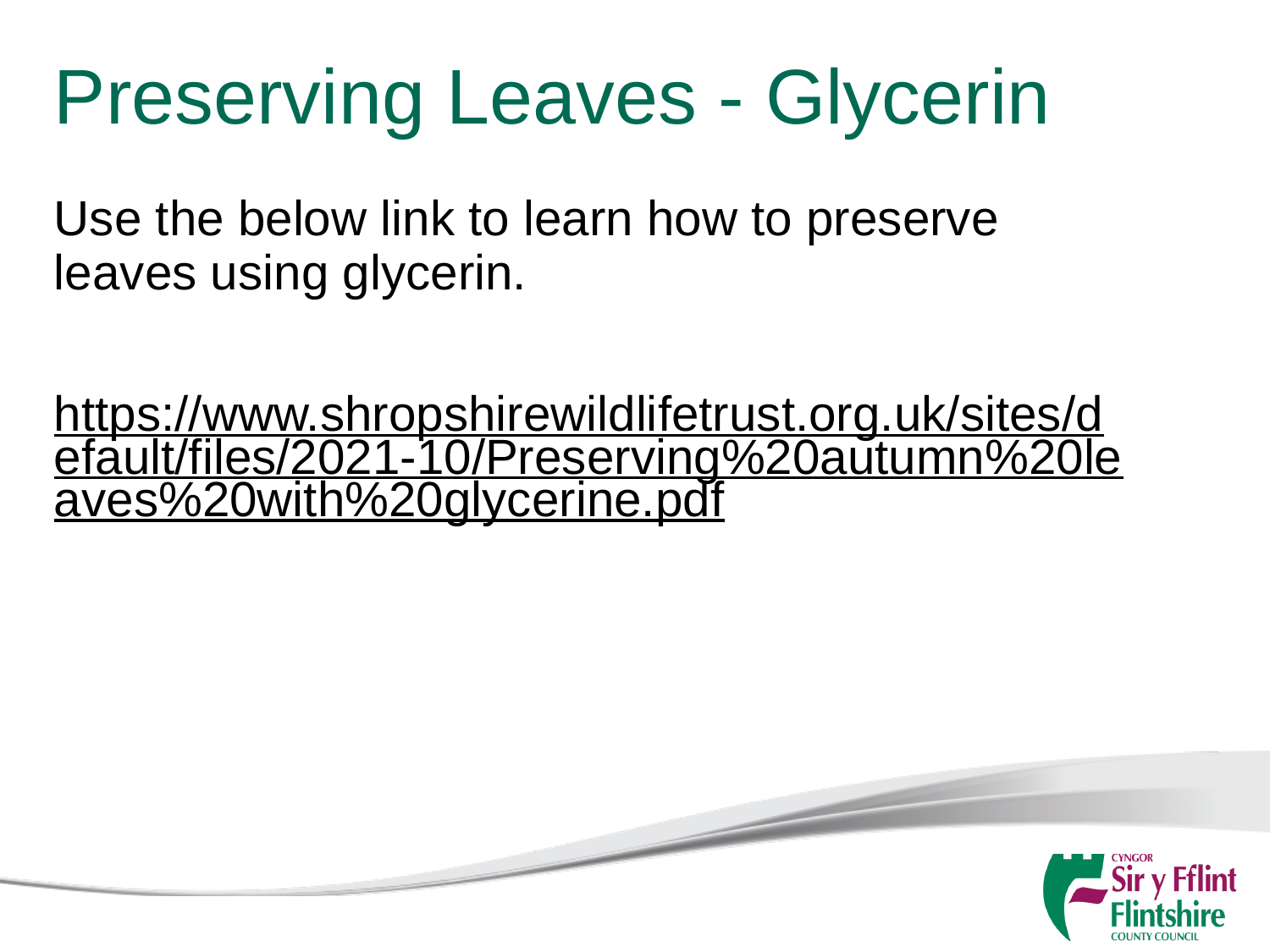

# Preserving Leaves - Glycerin
Use the below link to learn how to preserve leaves using glycerin.

https://www.shropshirewildlifetrust.org.uk/sites/default/files/2021-10/Preserving%20autumn%20leaves%20with%20glycerine.pdf